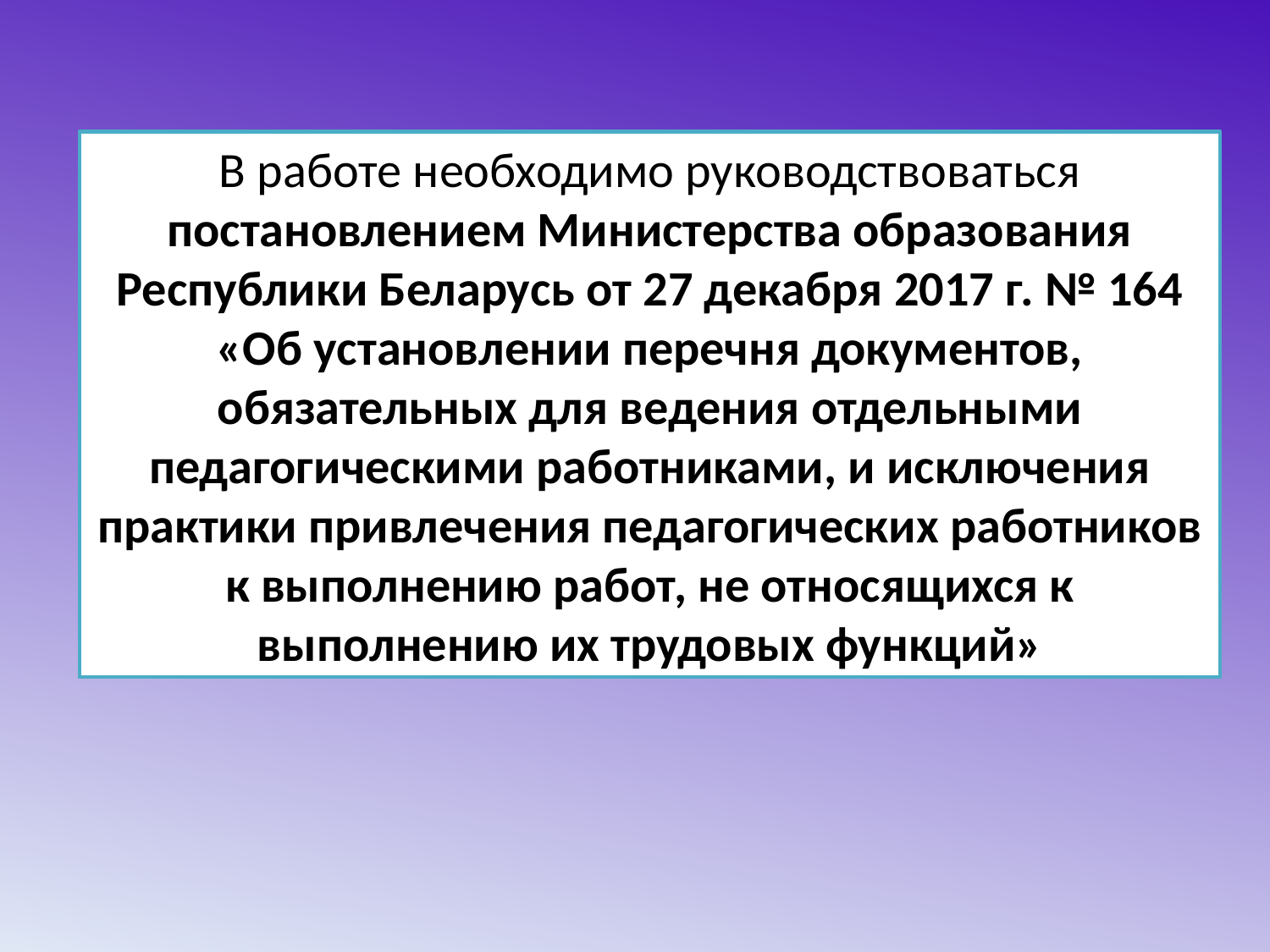

В работе необходимо руководствоваться постановлением Министерства образования Республики Беларусь от 27 декабря 2017 г. № 164 «Об установлении перечня документов, обязательных для ведения отдельными педагогическими работниками, и исключения практики привлечения педагогических работников к выполнению работ, не относящихся к выполнению их трудовых функций»